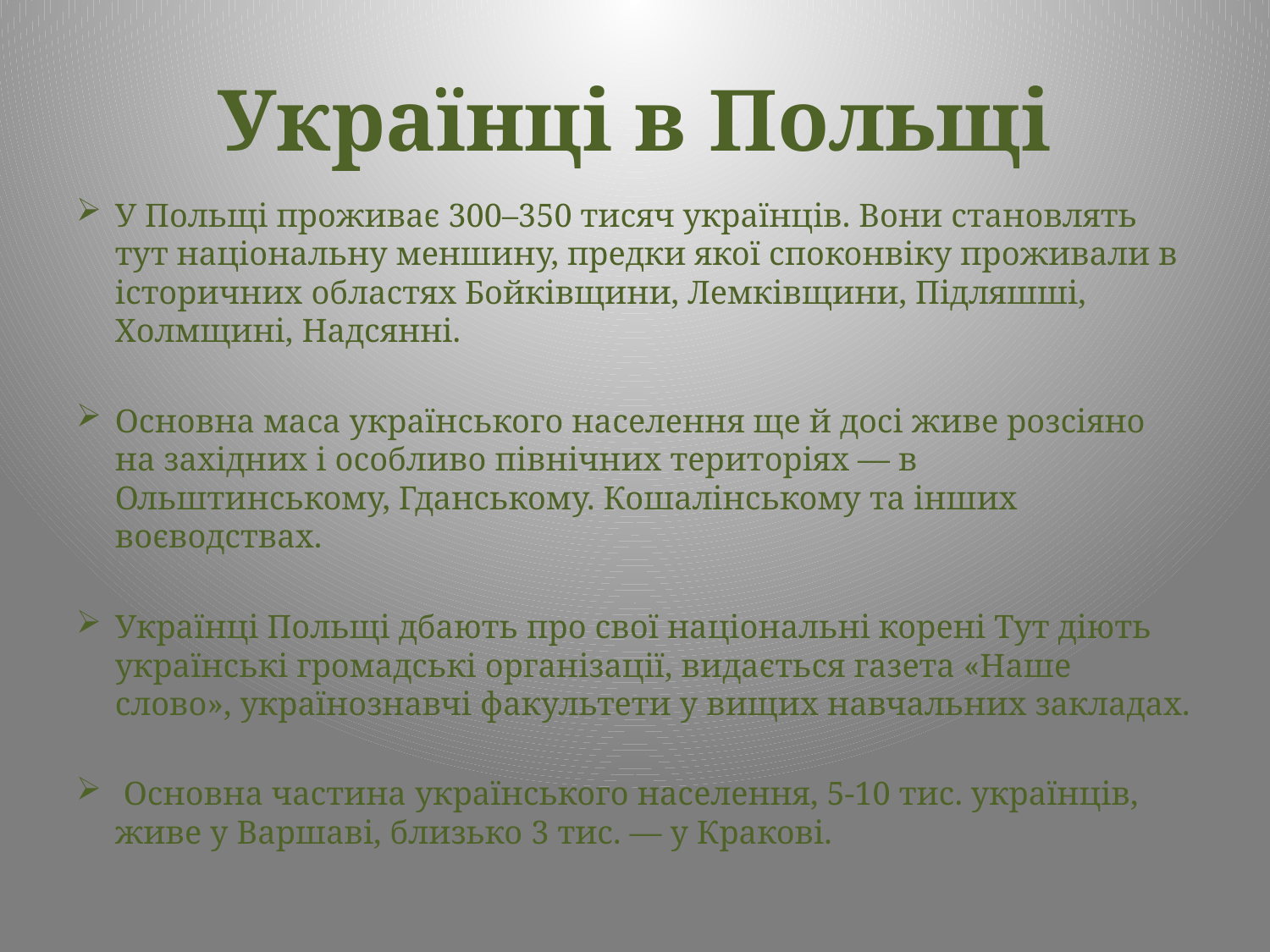

# Українці в Польщі
У Польщі проживає 300–350 тисяч українців. Вони становлять тут національну меншину, предки якої споконвіку проживали в історичних областях Бойківщини, Лемківщини, Підляшші, Холмщині, Надсянні.

Основна маса українського населення ще й досі живе розсіяно на західних і особливо північних територіях — в Ольштинському, Гданському. Кошалінському та інших воєводствах.

Українці Польщі дбають про свої національні корені Тут діють українські громадські організації, видається газета «Наше слово», українознавчі факультети у вищих навчальних закладах.

 Основна частина українського населення, 5-10 тис. українців, живе у Варшаві, близько 3 тис. — у Кракові.